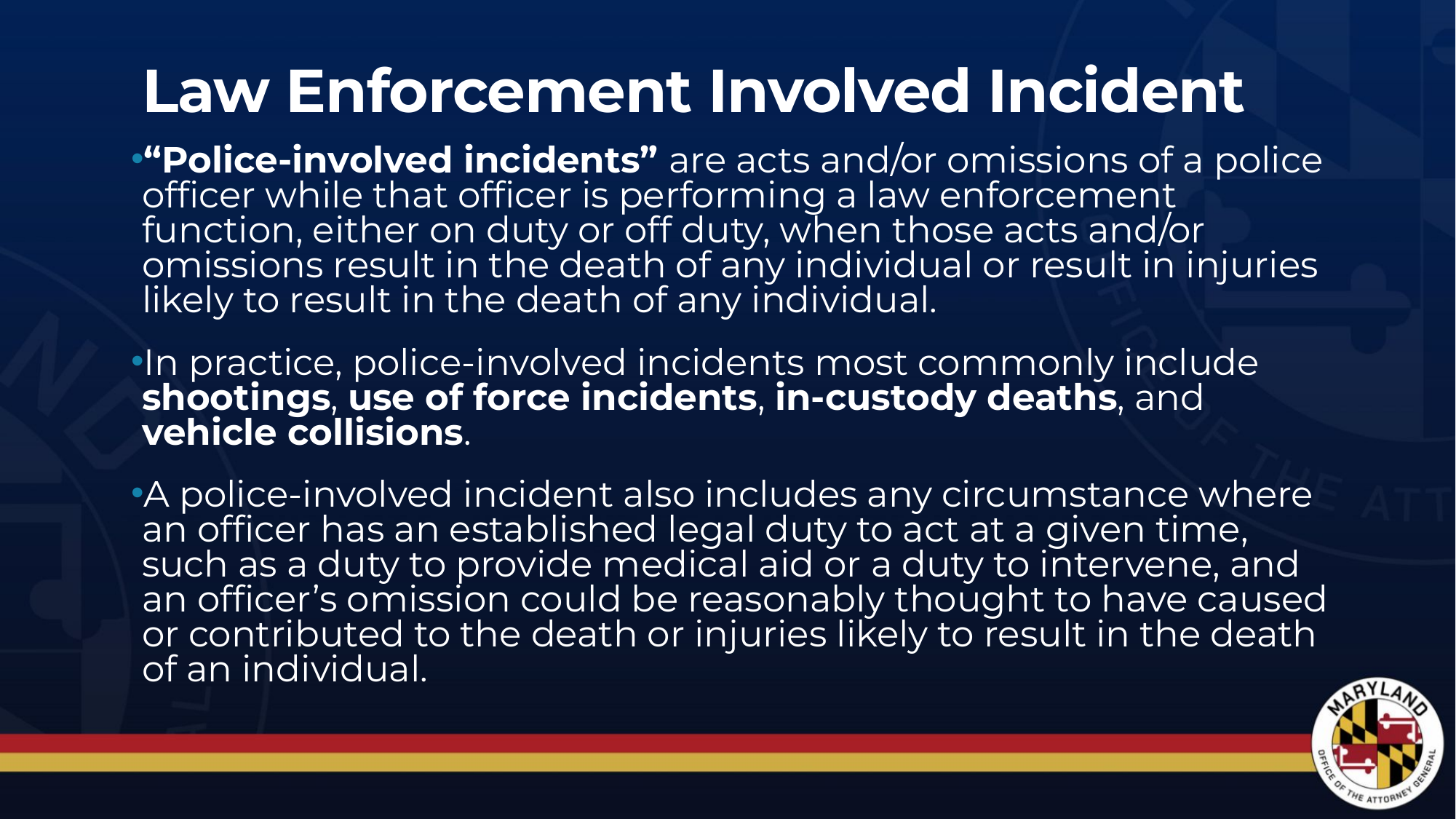

# Law Enforcement Involved Incident
“Police-involved incidents” are acts and/or omissions of a police officer while that officer is performing a law enforcement function, either on duty or off duty, when those acts and/or omissions result in the death of any individual or result in injuries likely to result in the death of any individual.
In practice, police-involved incidents most commonly include shootings, use of force incidents, in-custody deaths, and vehicle collisions.
A police-involved incident also includes any circumstance where an officer has an established legal duty to act at a given time, such as a duty to provide medical aid or a duty to intervene, and an officer’s omission could be reasonably thought to have caused or contributed to the death or injuries likely to result in the death of an individual.